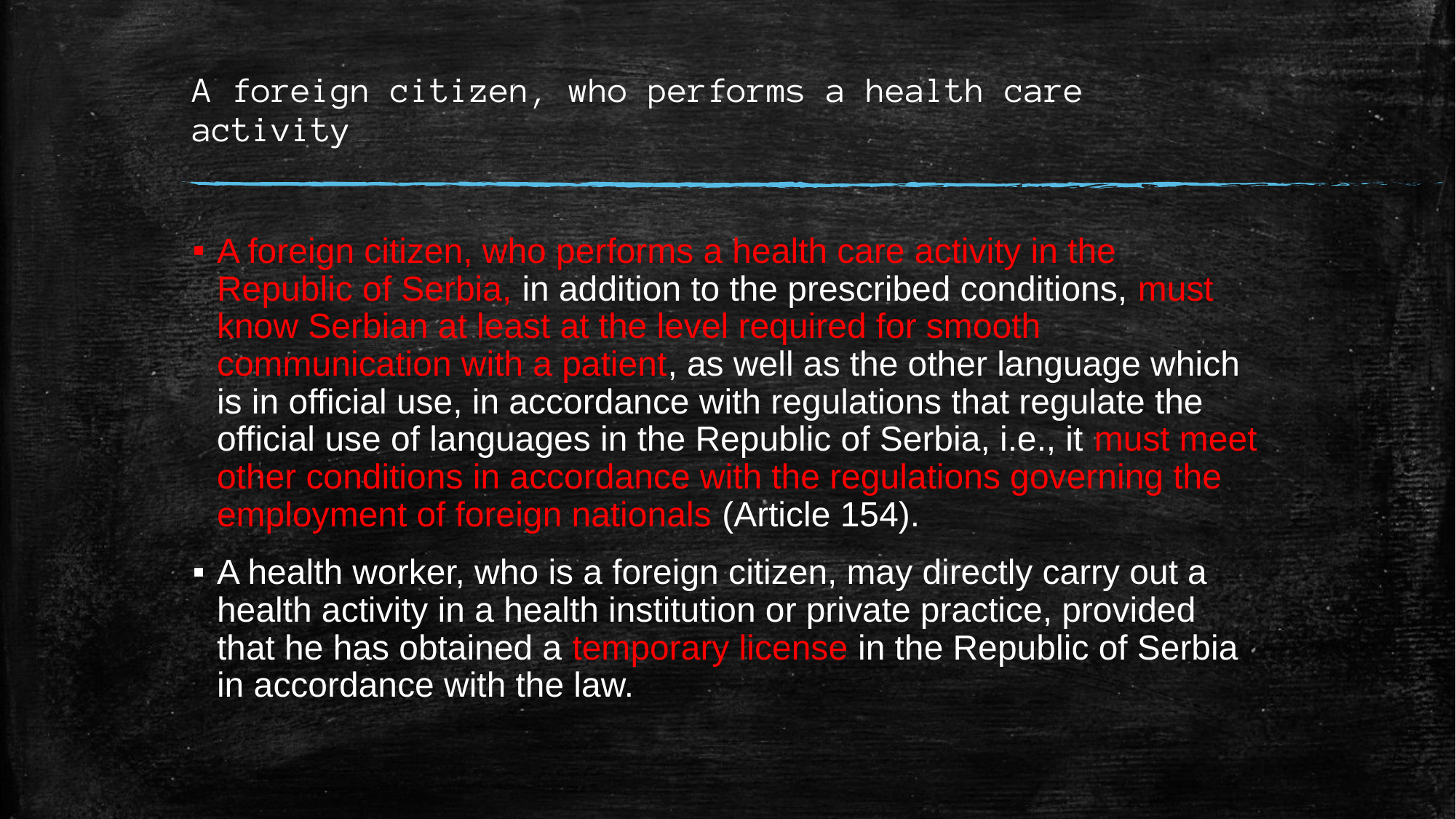

# A foreign citizen, who performs a health care activity
A foreign citizen, who performs a health care activity in the Republic of Serbia, in addition to the prescribed conditions, must know Serbian at least at the level required for smooth communication with a patient, as well as the other language which is in official use, in accordance with regulations that regulate the official use of languages in the Republic of Serbia, i.e., it must meet other conditions in accordance with the regulations governing the employment of foreign nationals (Article 154).
A health worker, who is a foreign citizen, may directly carry out a health activity in a health institution or private practice, provided that he has obtained a temporary license in the Republic of Serbia in accordance with the law.